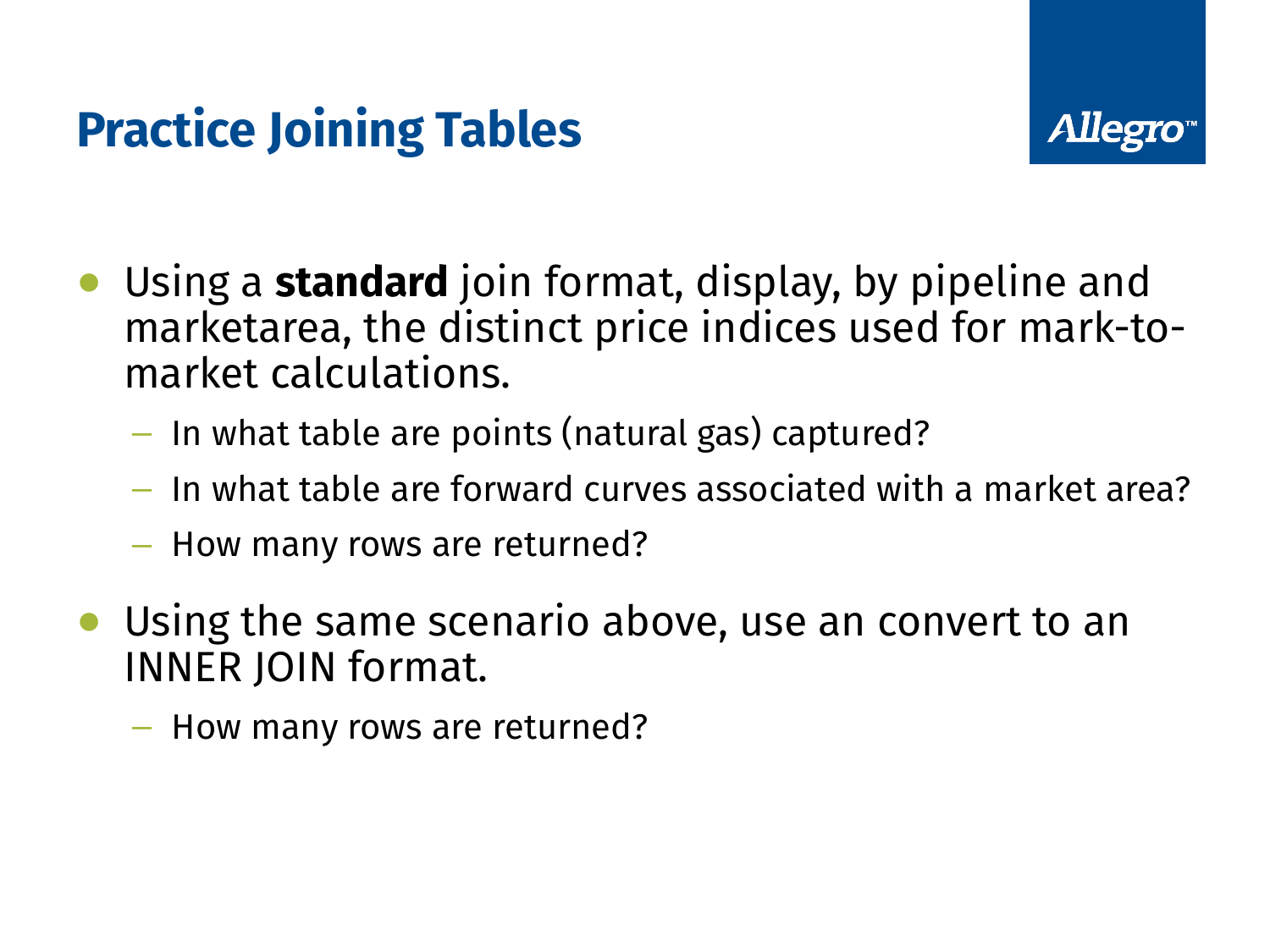

# Practice Joining Tables

Using a standard join format, display, by pipeline and marketarea, the distinct price indices used for mark-to-market calculations.
In what table are points (natural gas) captured?
In what table are forward curves associated with a market area?
How many rows are returned?
Using the same scenario above, use an convert to an INNER JOIN format.
How many rows are returned?